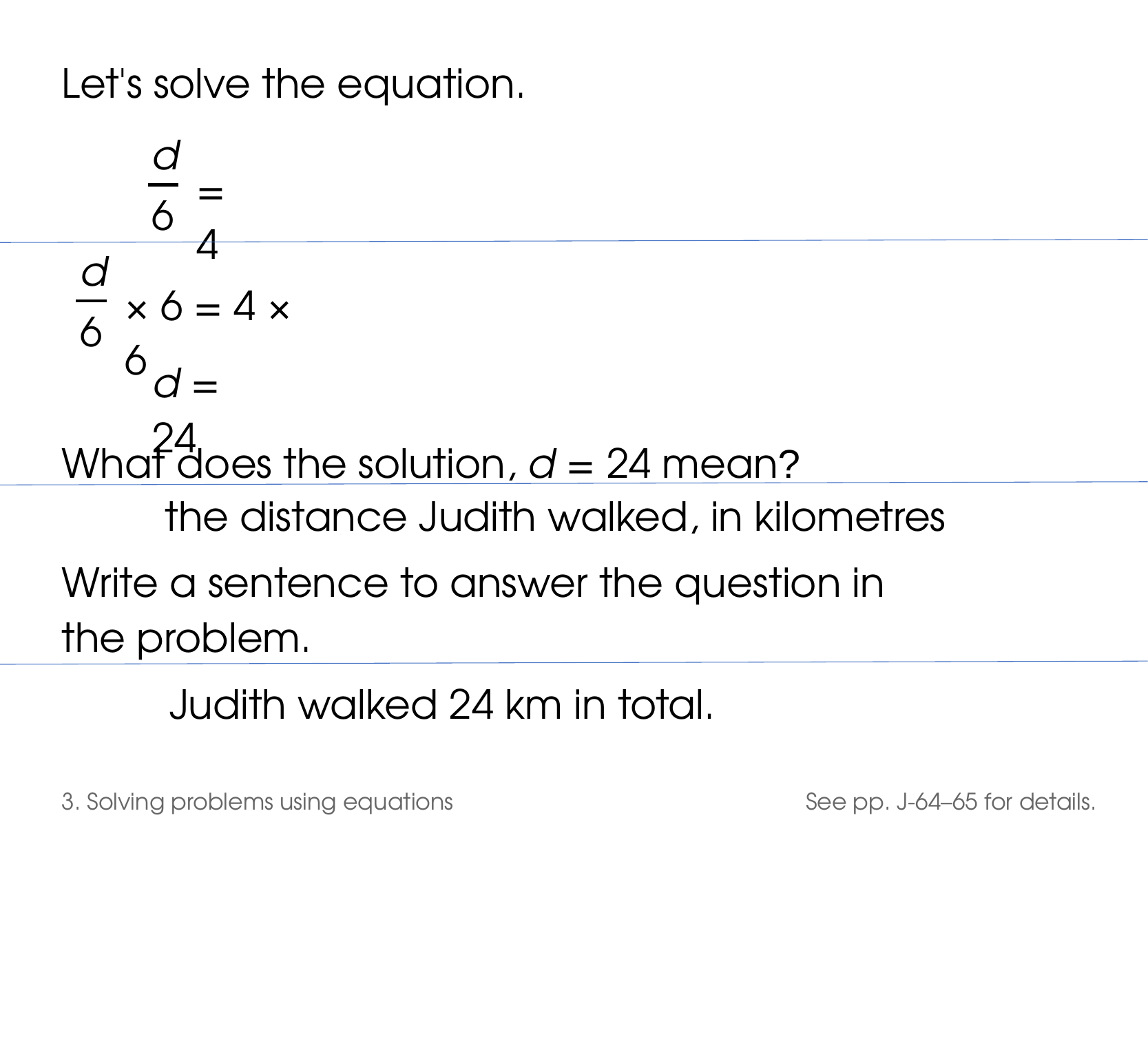

Let's solve the equation.
d
= 4
6
d
× 6 = 4 × 6
6
d = 24
What does the solution, d = 24 mean?
	the distance Judith walked, in kilometres
Write a sentence to answer the question in
the problem.
	Judith walked 24 km in total.
3. Solving problems using equations
See pp. J-64–65 for details.